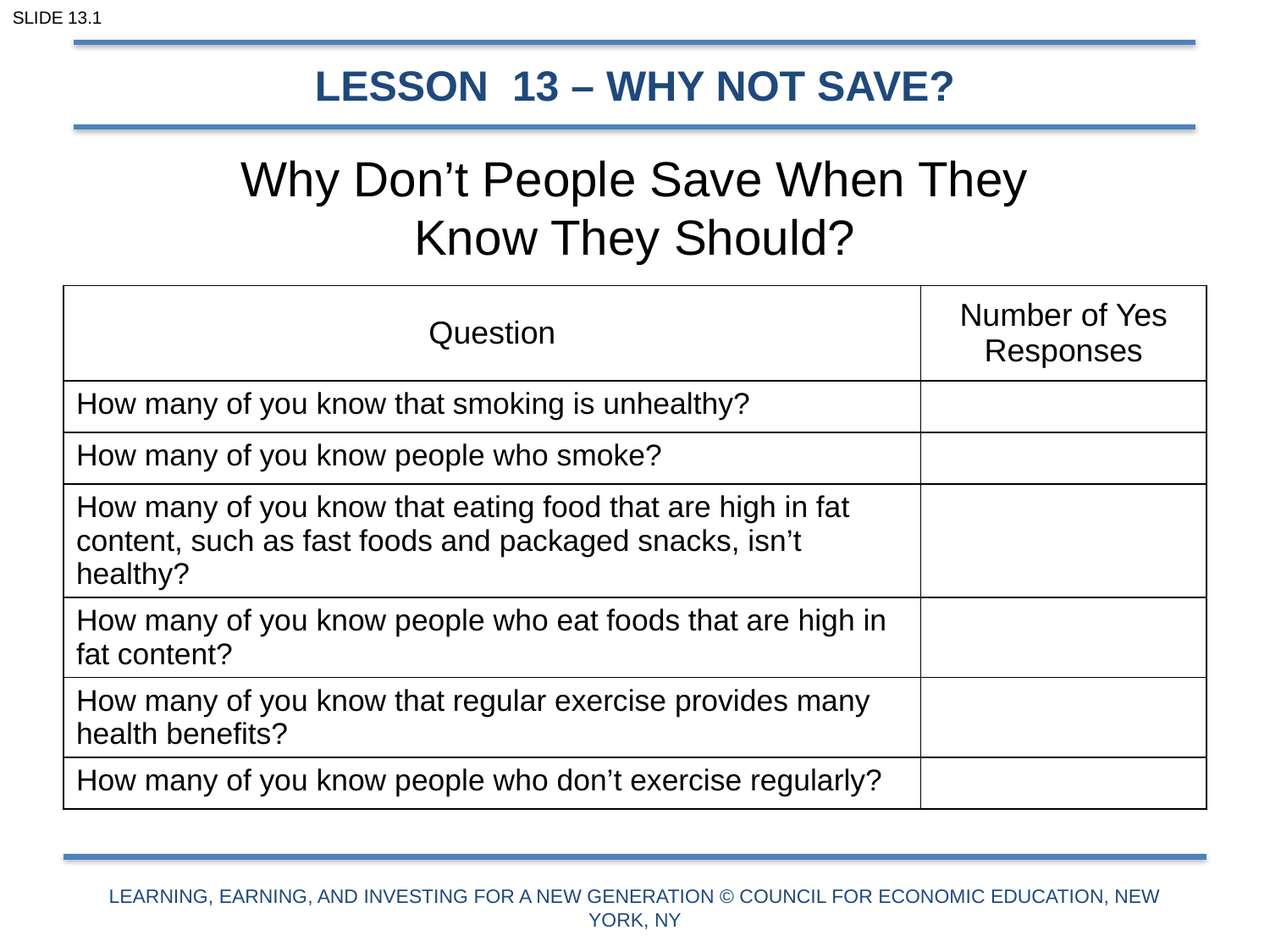

Slide 13.1
Lesson  13 – Why Not Save?
# Why Don’t People Save When They Know They Should?
| Question | Number of Yes Responses |
| --- | --- |
| How many of you know that smoking is unhealthy? |  |
| How many of you know people who smoke? |  |
| How many of you know that eating food that are high in fat content, such as fast foods and packaged snacks, isn’t healthy? |  |
| How many of you know people who eat foods that are high in fat content? |  |
| How many of you know that regular exercise provides many health benefits? |  |
| How many of you know people who don’t exercise regularly? |  |